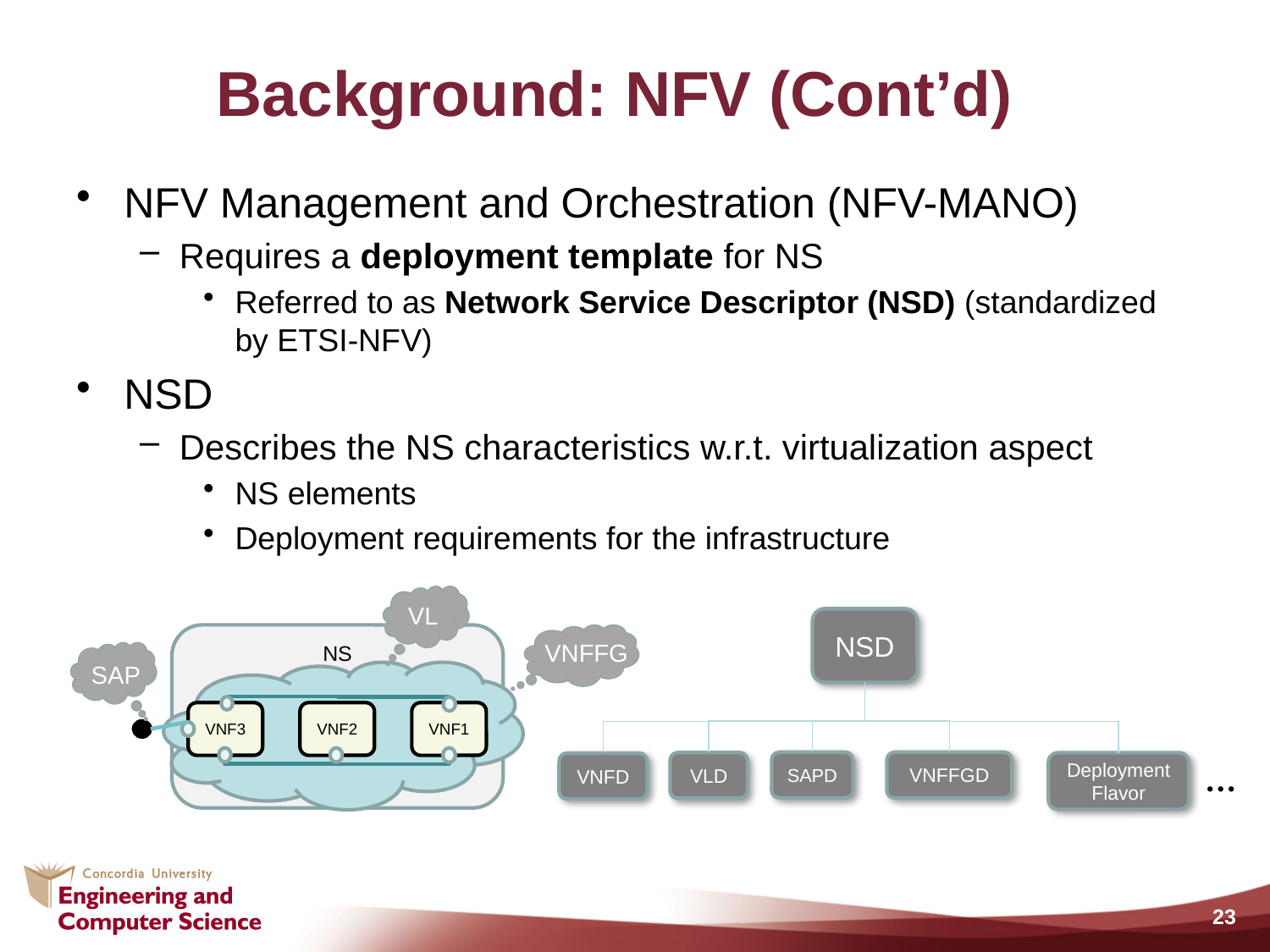

# Background: NFV (Cont’d)
NFV Management and Orchestration (NFV-MANO)
Requires a deployment template for NS
Referred to as Network Service Descriptor (NSD) (standardized by ETSI-NFV)
NSD
Describes the NS characteristics w.r.t. virtualization aspect
NS elements
Deployment requirements for the infrastructure

VL
NSD

VNFFG
NS

SAP

VNF3
VNF2
VNF1

SAPD
VNFFGD
VLD
Deployment
Flavor
VNFD
…
23